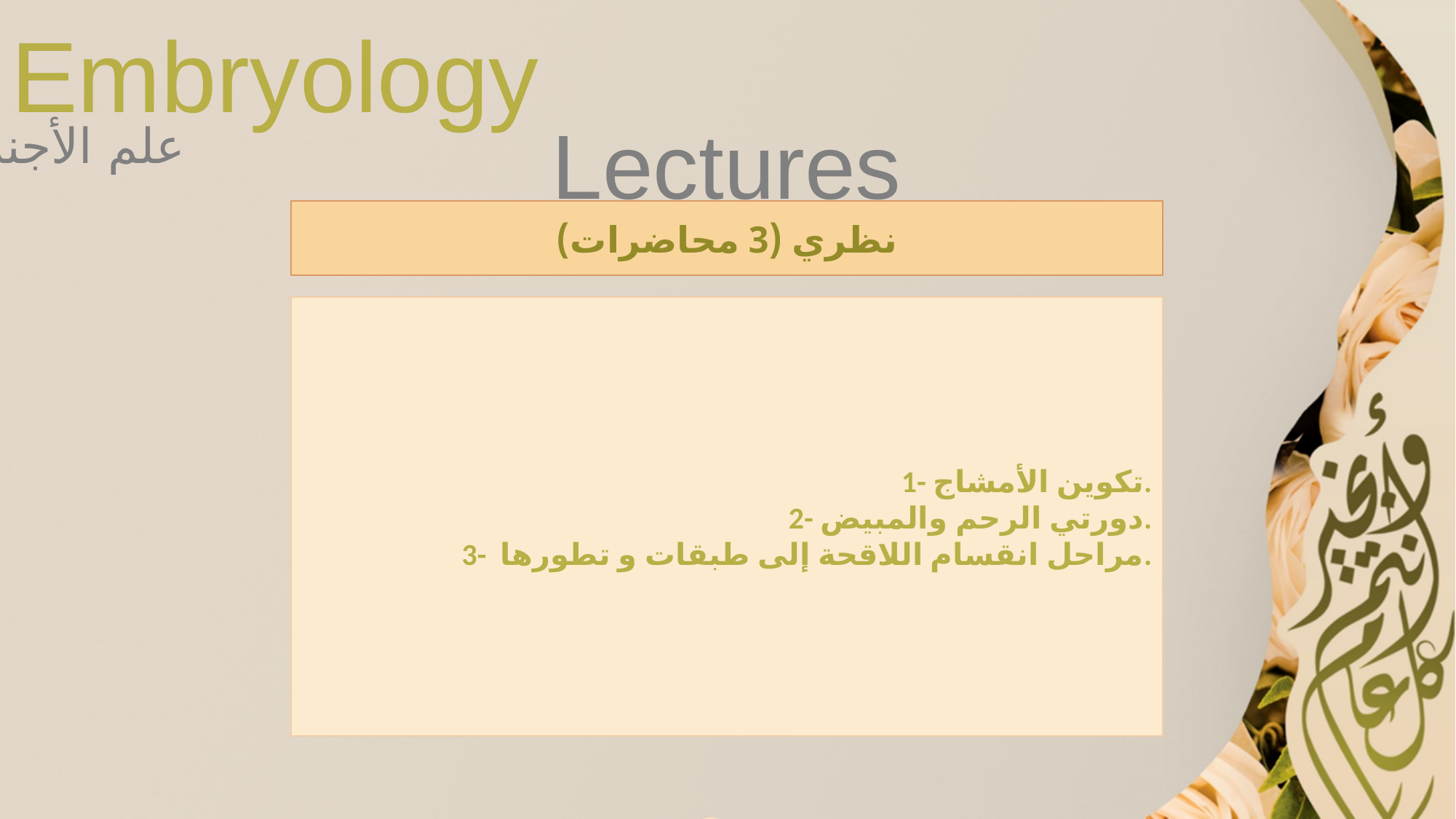

Embryology
Lectures
علم الأجنة
نظري (3 محاضرات)
1- تكوين الأمشاج.
2- دورتي الرحم والمبيض.
3-  مراحل انقسام اللاقحة إلى طبقات و تطورها.